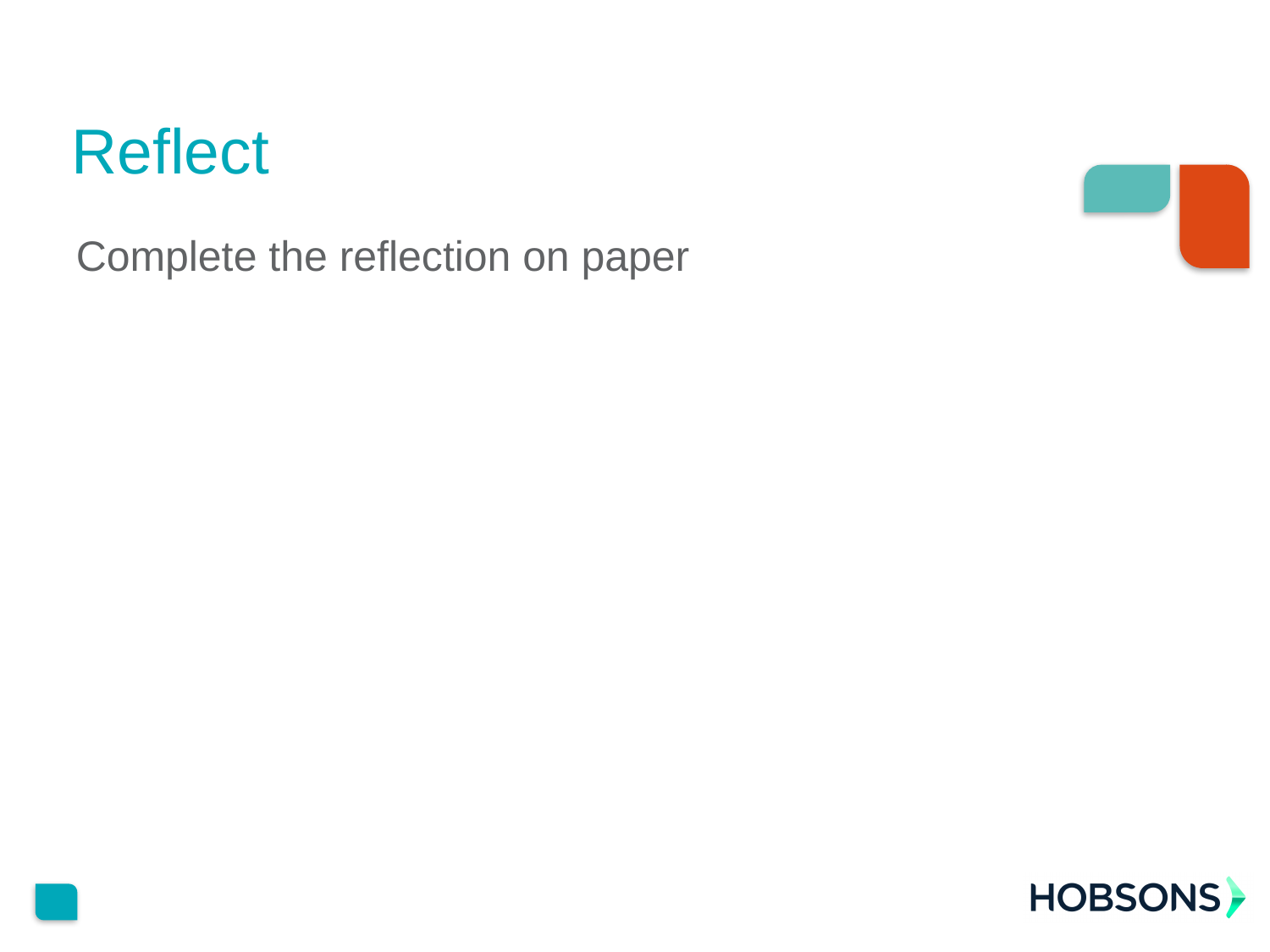

# Reflect
Complete the reflection on paper